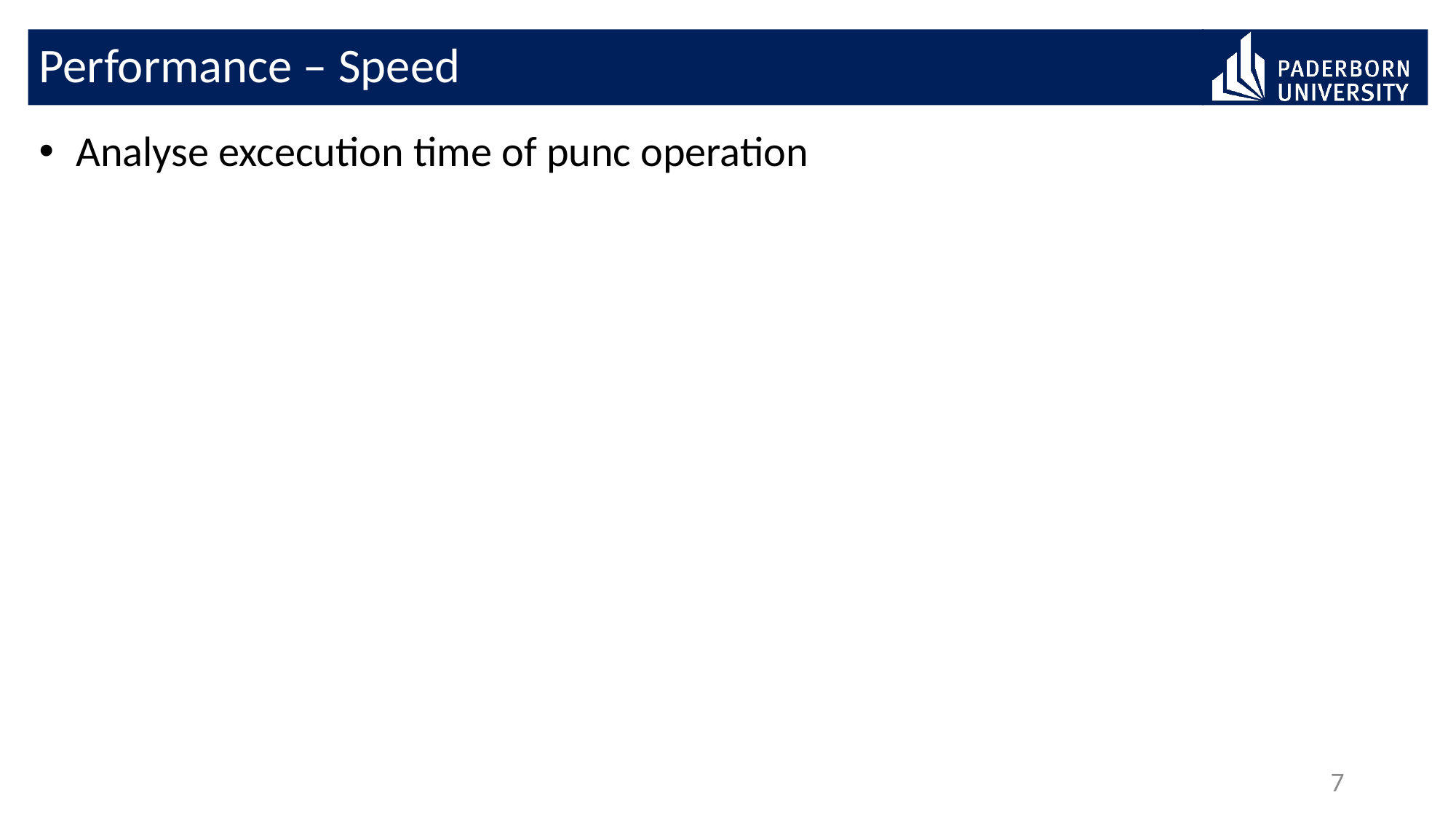

# Performance – Speed
 Analyse excecution time of punc operation
7